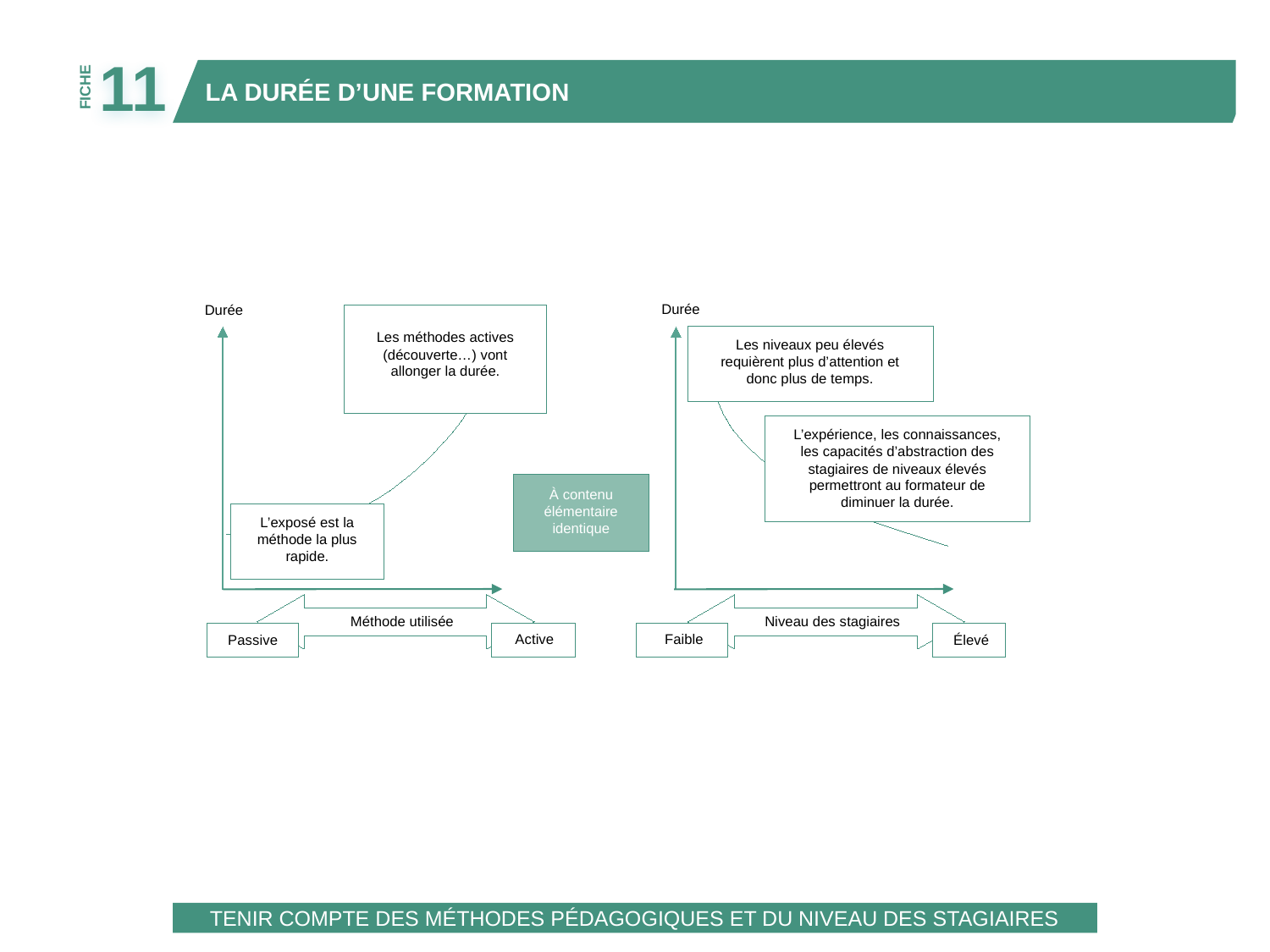

11

LA DURÉE D’UNE FORMATION
FICHE
Durée

Durée

Les méthodes actives
(découverte…) vont
allonger la durée.

Les niveaux peu élevés
requièrent plus d’attention et
donc plus de temps.

L’expérience, les connaissances,
les capacités d’abstraction des
stagiaires de niveaux élevés
permettront au formateur de
diminuer la durée.

À contenu
élémentaire
identique

L’exposé est la
méthode la plus
rapide.

Méthode utilisée
Niveau des stagiaires

Active
Faible
Élevé
Passive
TENIR COMPTE DES MÉTHODES PÉDAGOGIQUES ET DU NIVEAU DES STAGIAIRES